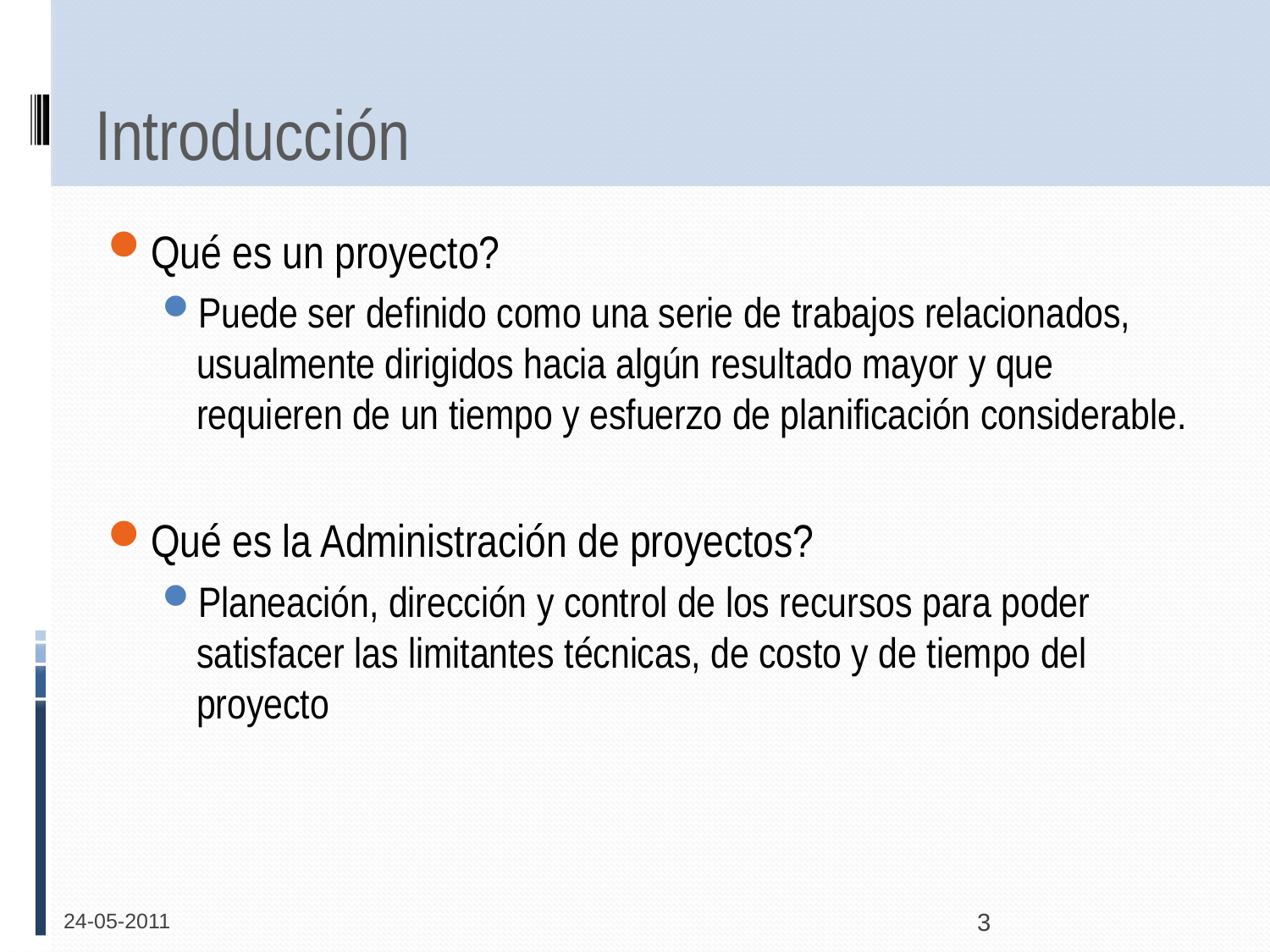

# Introducción
Qué es un proyecto?
Puede ser definido como una serie de trabajos relacionados, usualmente dirigidos hacia algún resultado mayor y que requieren de un tiempo y esfuerzo de planificación considerable.

Qué es la Administración de proyectos?
Planeación, dirección y control de los recursos para poder satisfacer las limitantes técnicas, de costo y de tiempo del proyecto
24-05-2011
3